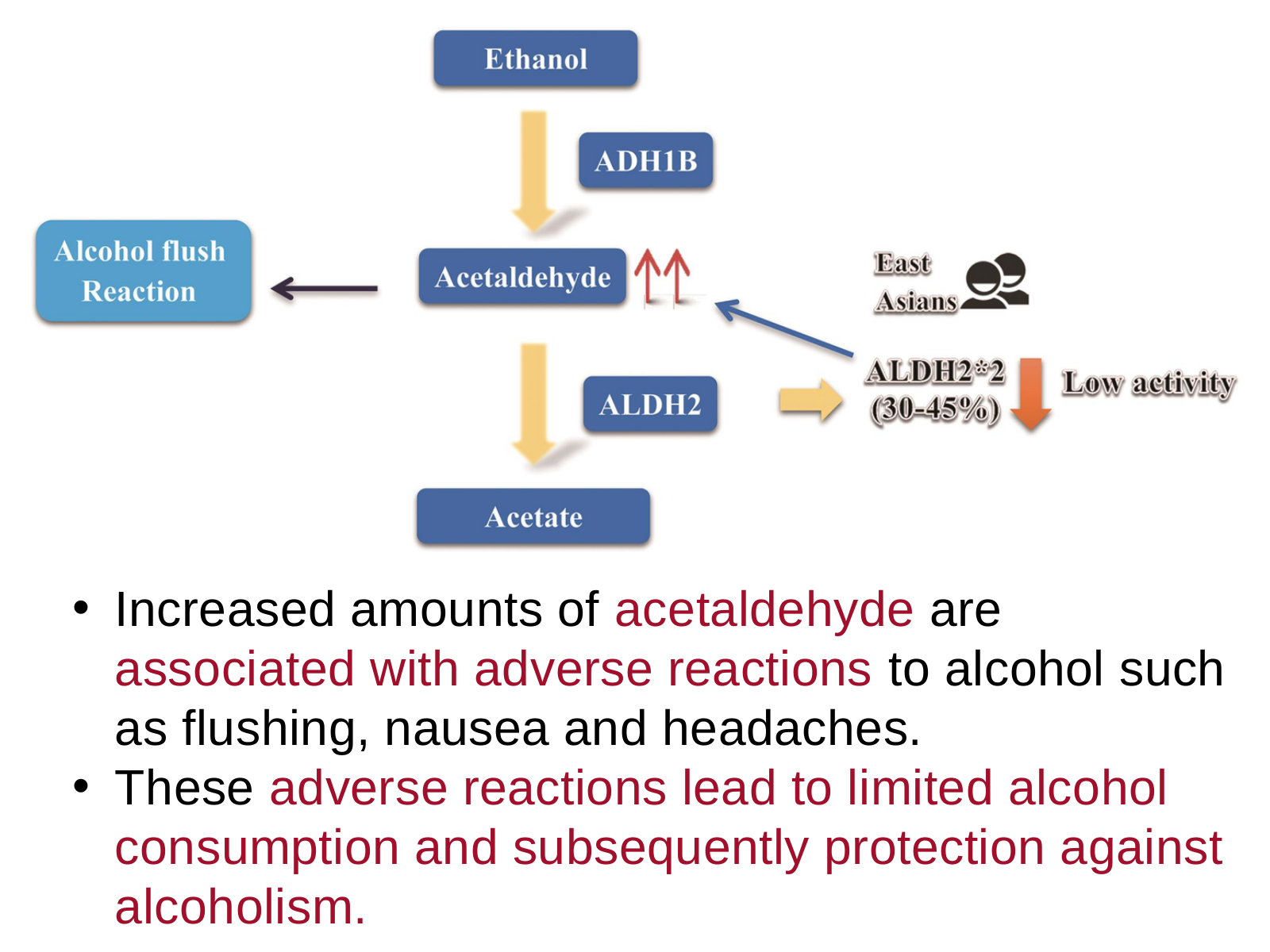

Increased amounts of acetaldehyde are associated with adverse reactions to alcohol such as flushing, nausea and headaches.
These adverse reactions lead to limited alcohol consumption and subsequently protection against alcoholism.